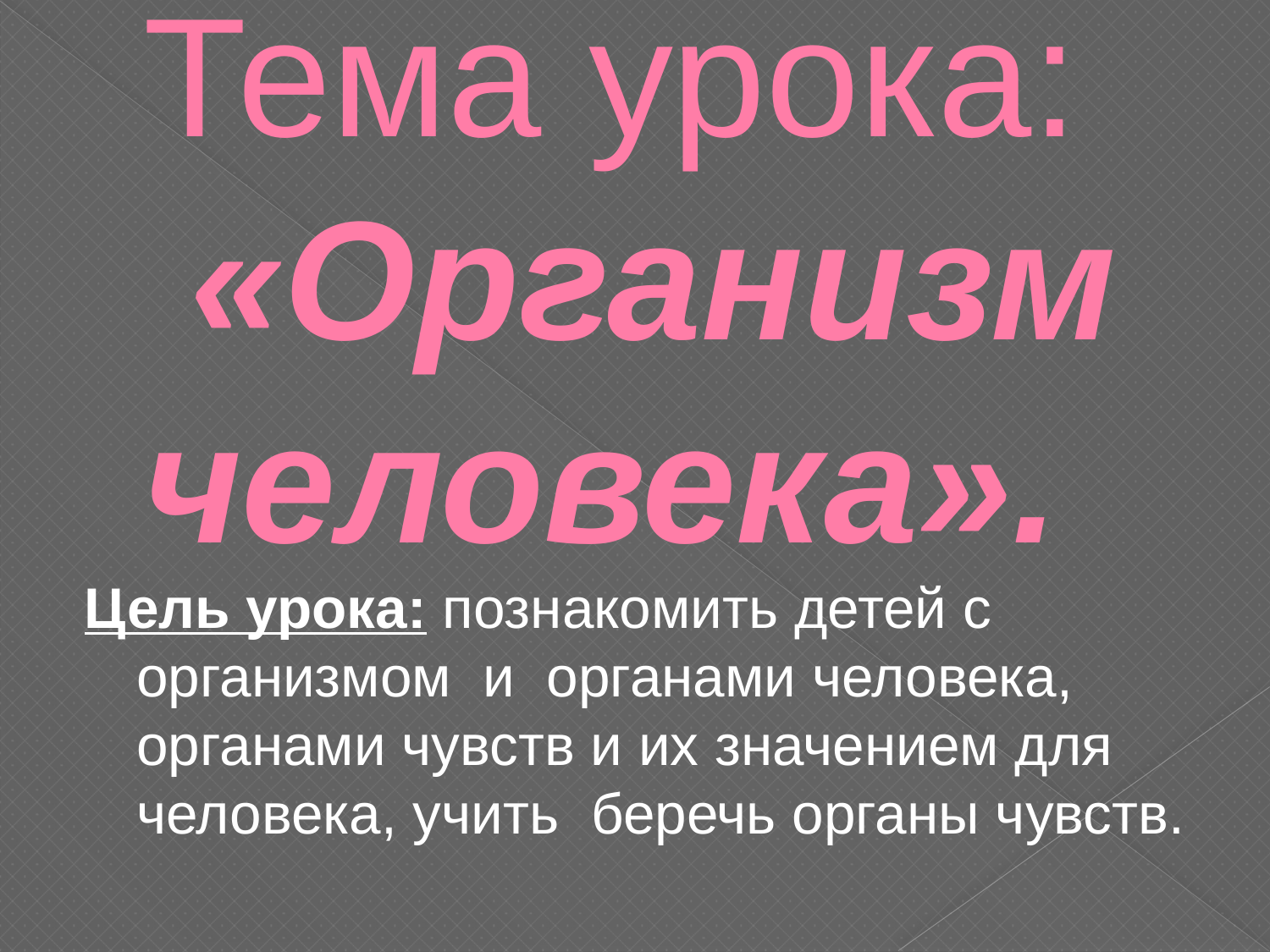

# Тема урока: «Организм человека».
Цель урока: познакомить детей с организмом  и  органами человека, органами чувств и их значением для человека, учить  беречь органы чувств.